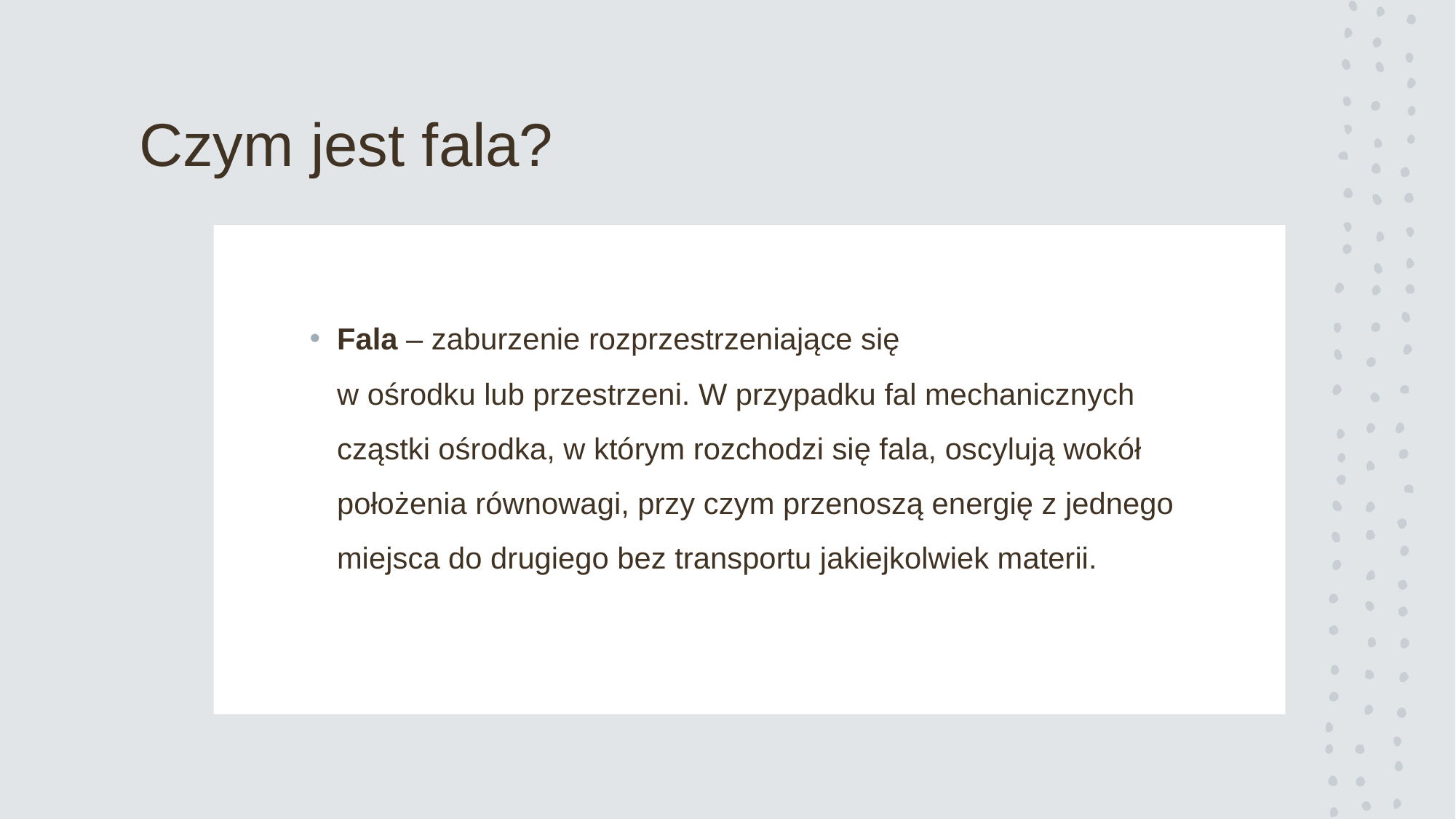

# Czym jest fala?

Fala – zaburzenie rozprzestrzeniające się w ośrodku lub przestrzeni. W przypadku fal mechanicznych cząstki ośrodka, w którym rozchodzi się fala, oscylują wokół położenia równowagi, przy czym przenoszą energię z jednego miejsca do drugiego bez transportu jakiejkolwiek materii.